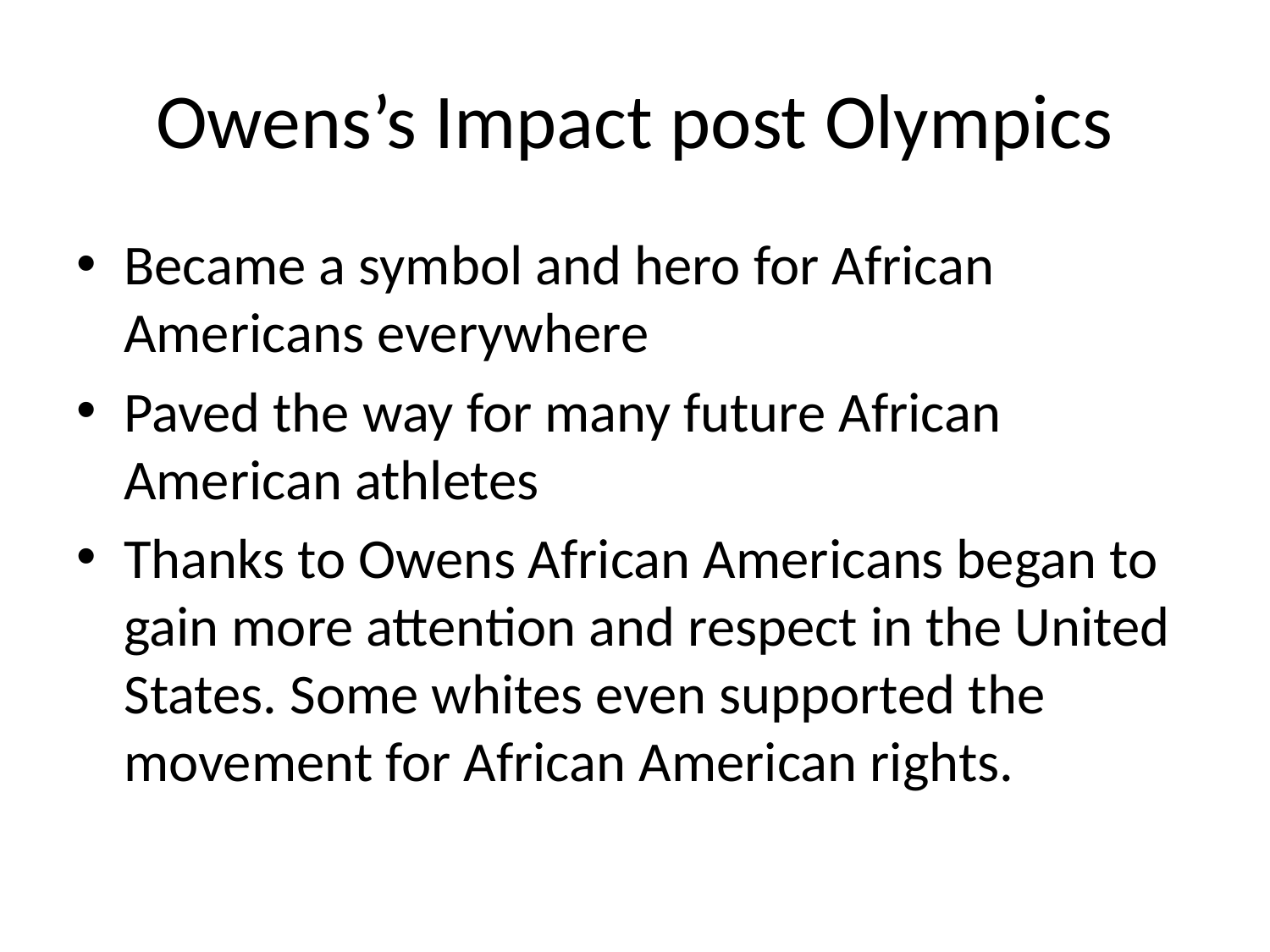

# Owens’s Impact post Olympics
Became a symbol and hero for African Americans everywhere
Paved the way for many future African American athletes
Thanks to Owens African Americans began to gain more attention and respect in the United States. Some whites even supported the movement for African American rights.